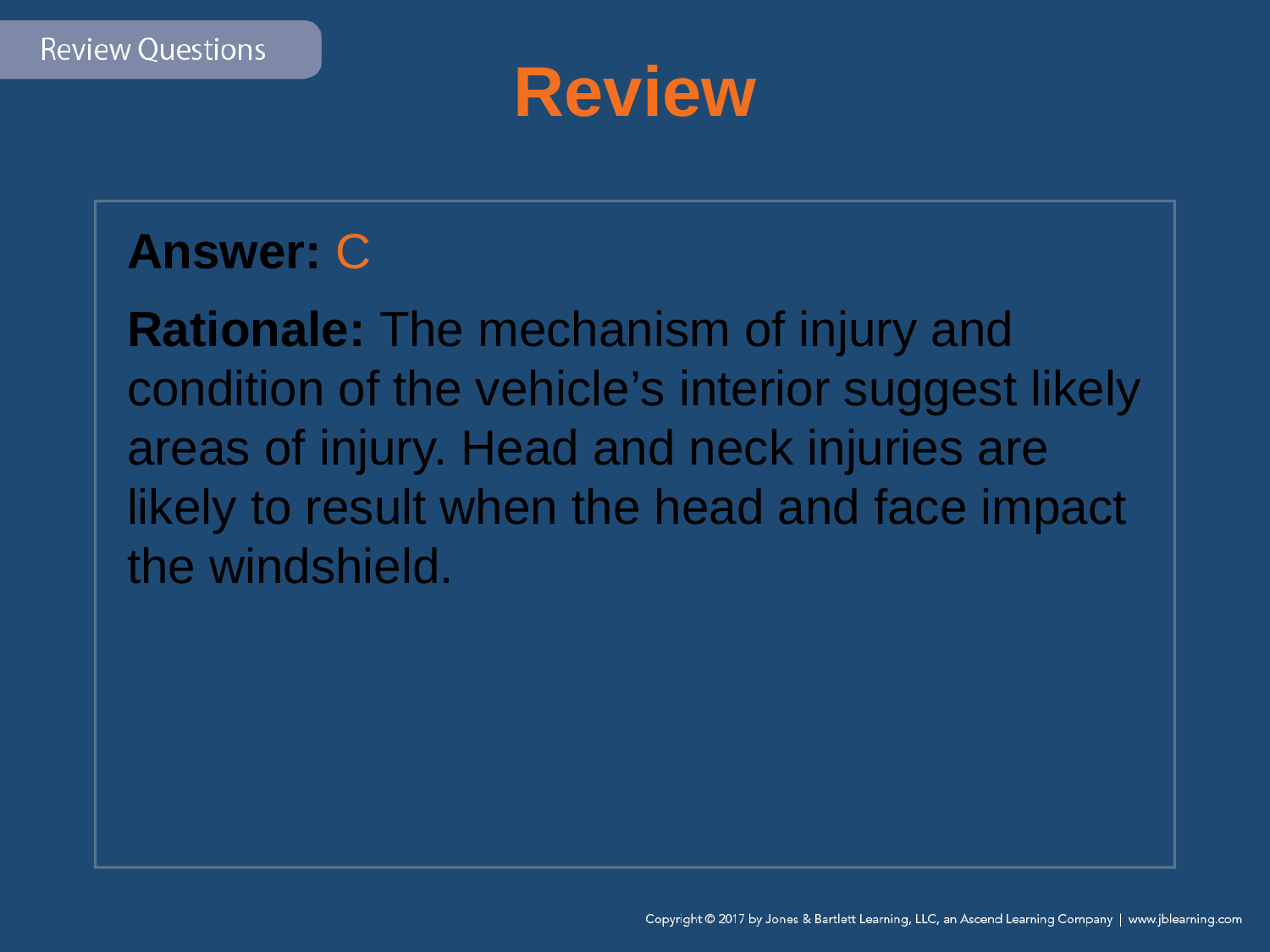

# Review
Answer: C
Rationale: The mechanism of injury and condition of the vehicle’s interior suggest likely areas of injury. Head and neck injuries are likely to result when the head and face impact the windshield.